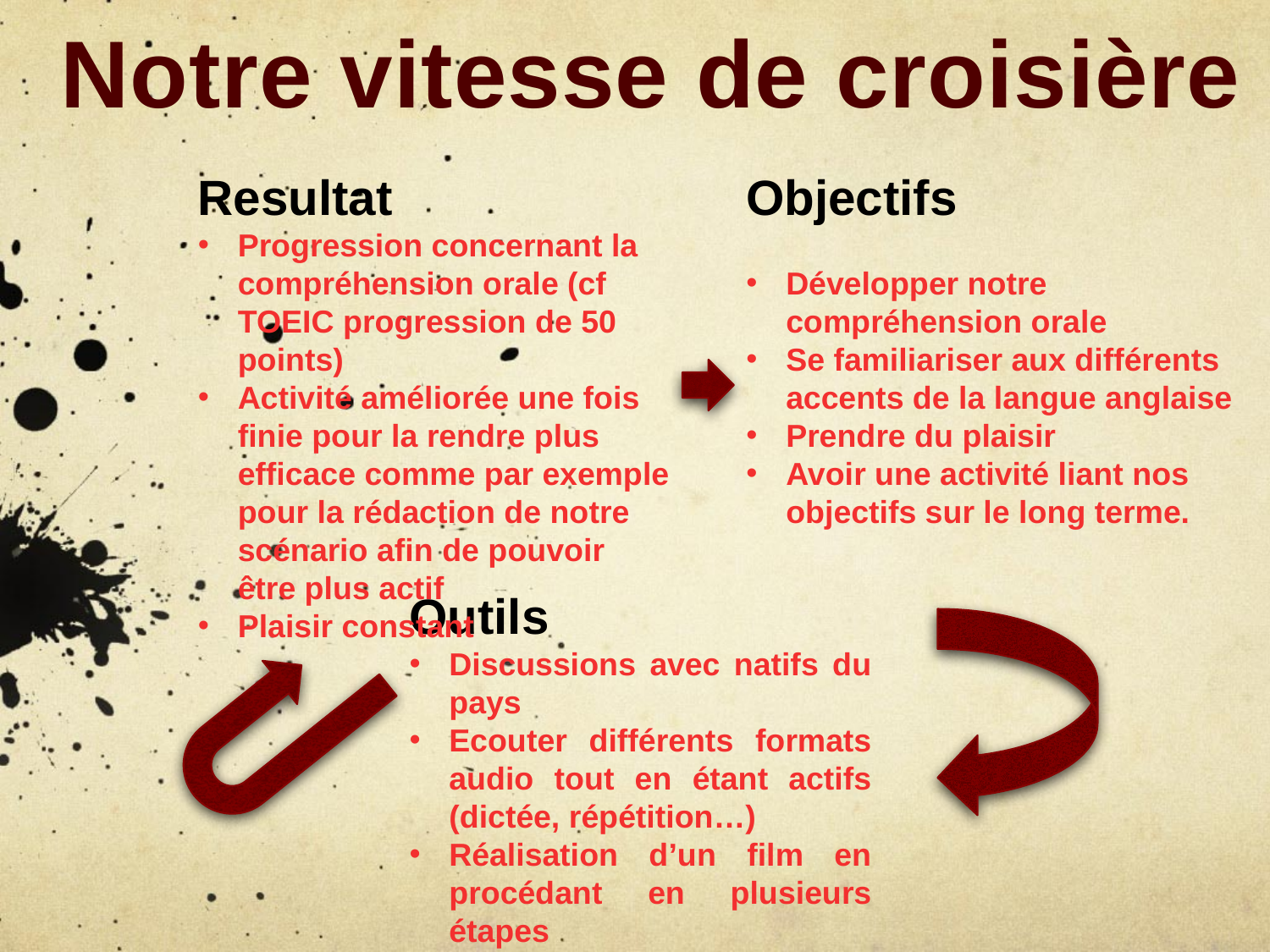

Notre vitesse de croisière
Resultat
Progression concernant la compréhension orale (cf TOEIC progression de 50 points)
Activité améliorée une fois finie pour la rendre plus efficace comme par exemple pour la rédaction de notre scénario afin de pouvoir être plus actif
Plaisir constant
Objectifs

Développer notre compréhension orale
Se familiariser aux différents accents de la langue anglaise
Prendre du plaisir
Avoir une activité liant nos objectifs sur le long terme.

Outils
Discussions avec natifs du pays
Ecouter différents formats audio tout en étant actifs (dictée, répétition…)
Réalisation d’un film en procédant en plusieurs étapes
Bonne humeur permanente